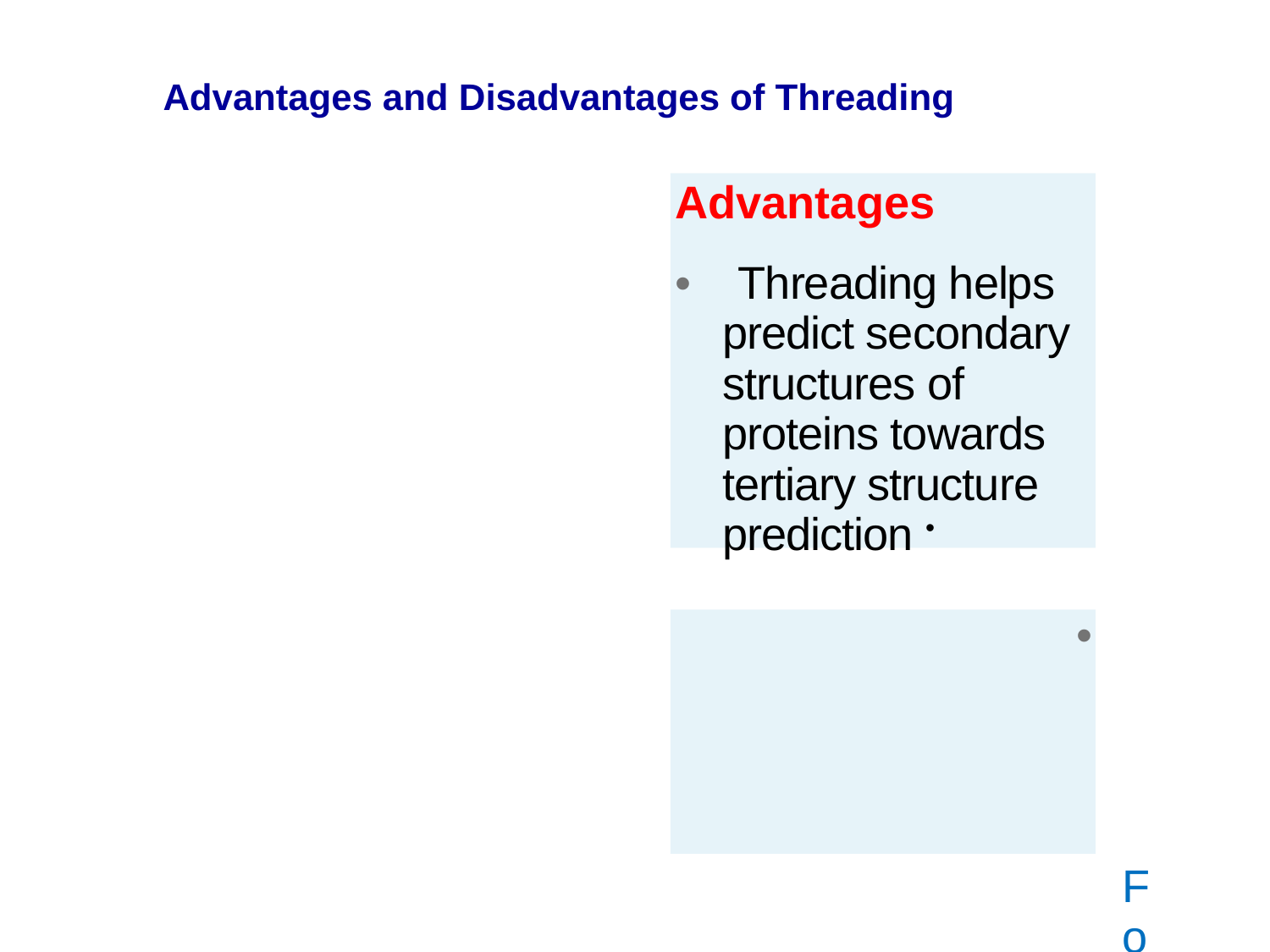

Advantages and Disadvantages of Threading
Advantages
•    Threading helps predict secondary structures of proteins towards tertiary structure prediction •
•    For the “Twilight Zone” with low alignment quality and identity, threading is useful